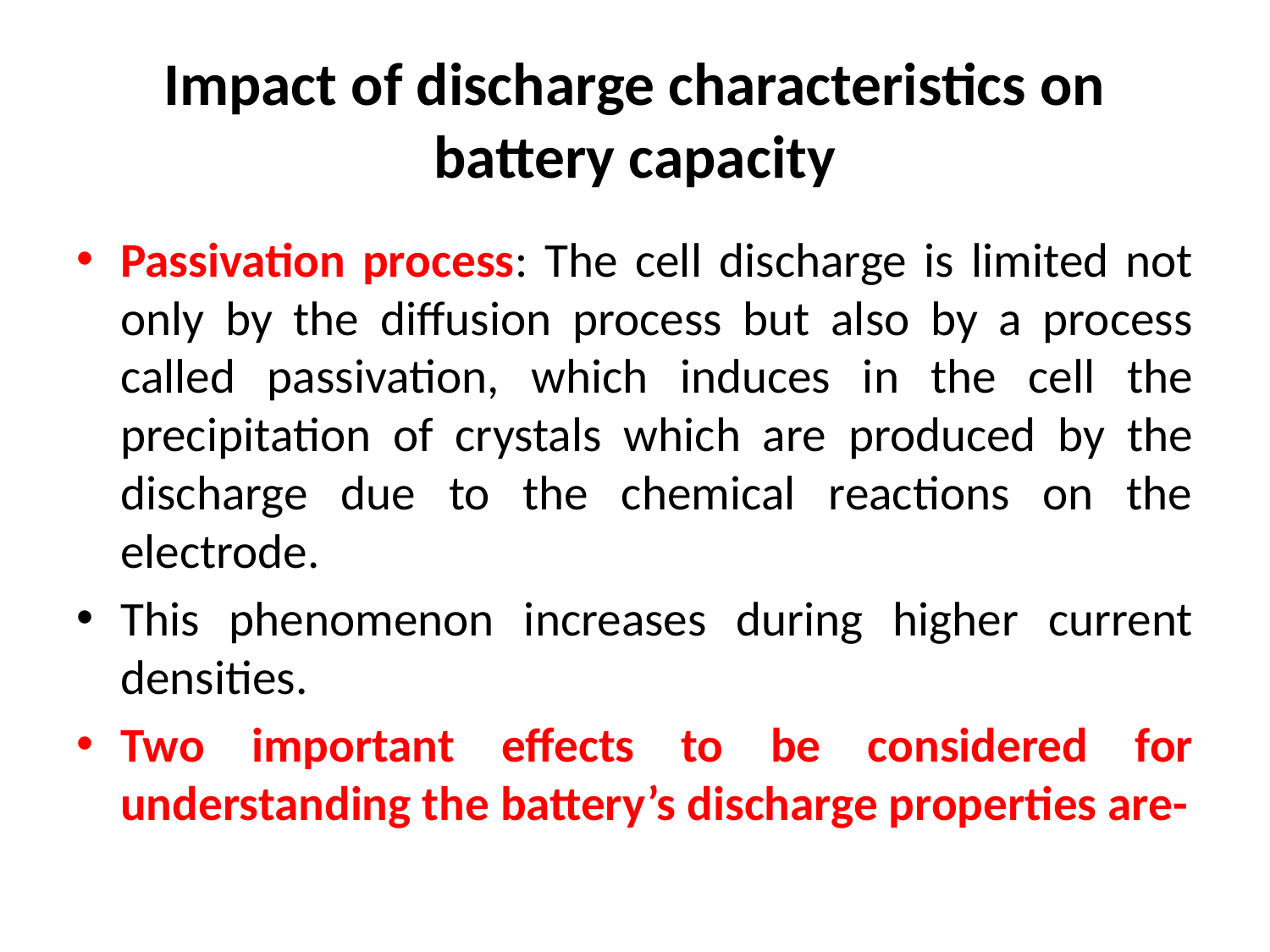

# Impact of discharge characteristics on battery capacity
Passivation process: The cell discharge is limited not only by the diffusion process but also by a process called passivation, which induces in the cell the precipitation of crystals which are produced by the discharge due to the chemical reactions on the electrode.
This phenomenon increases during higher current densities.
Two important effects to be considered for understanding the battery’s discharge properties are-